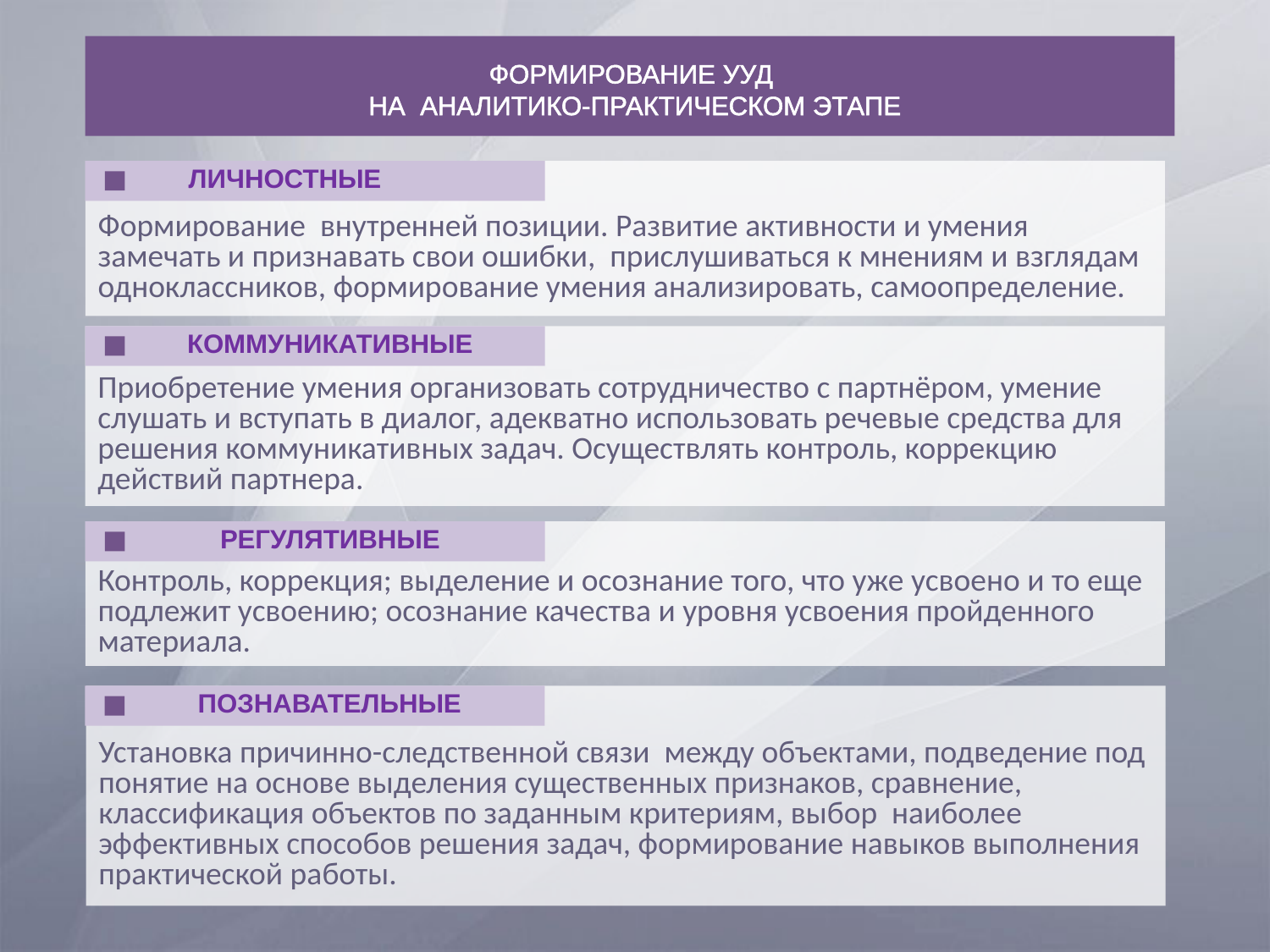

ФОРМИРОВАНИЕ УУД
НА  АНАЛИТИКО-ПРАКТИЧЕСКОМ ЭТАПЕ
ЛИЧНОСТНЫЕ

Формирование  внутренней позиции. Развитие активности и умения замечать и признавать свои ошибки,  прислушиваться к мнениям и взглядам одноклассников, формирование умения анализировать, самоопределение.

КОММУНИКАТИВНЫЕ

Приобретение умения организовать сотрудничество с партнёром, умение слушать и вступать в диалог, адекватно использовать речевые средства для решения коммуникативных задач. Осуществлять контроль, коррекцию действий партнера.

РЕГУЛЯТИВНЫЕ

Контроль, коррекция; выделение и осознание того, что уже усвоено и то еще подлежит усвоению; осознание качества и уровня усвоения пройденного материала.

ПОЗНАВАТЕЛЬНЫЕ

Установка причинно-следственной связи  между объектами, подведение под понятие на основе выделения существенных признаков, сравнение, классификация объектов по заданным критериям, выбор  наиболее эффективных способов решения задач, формирование навыков выполнения практической работы.